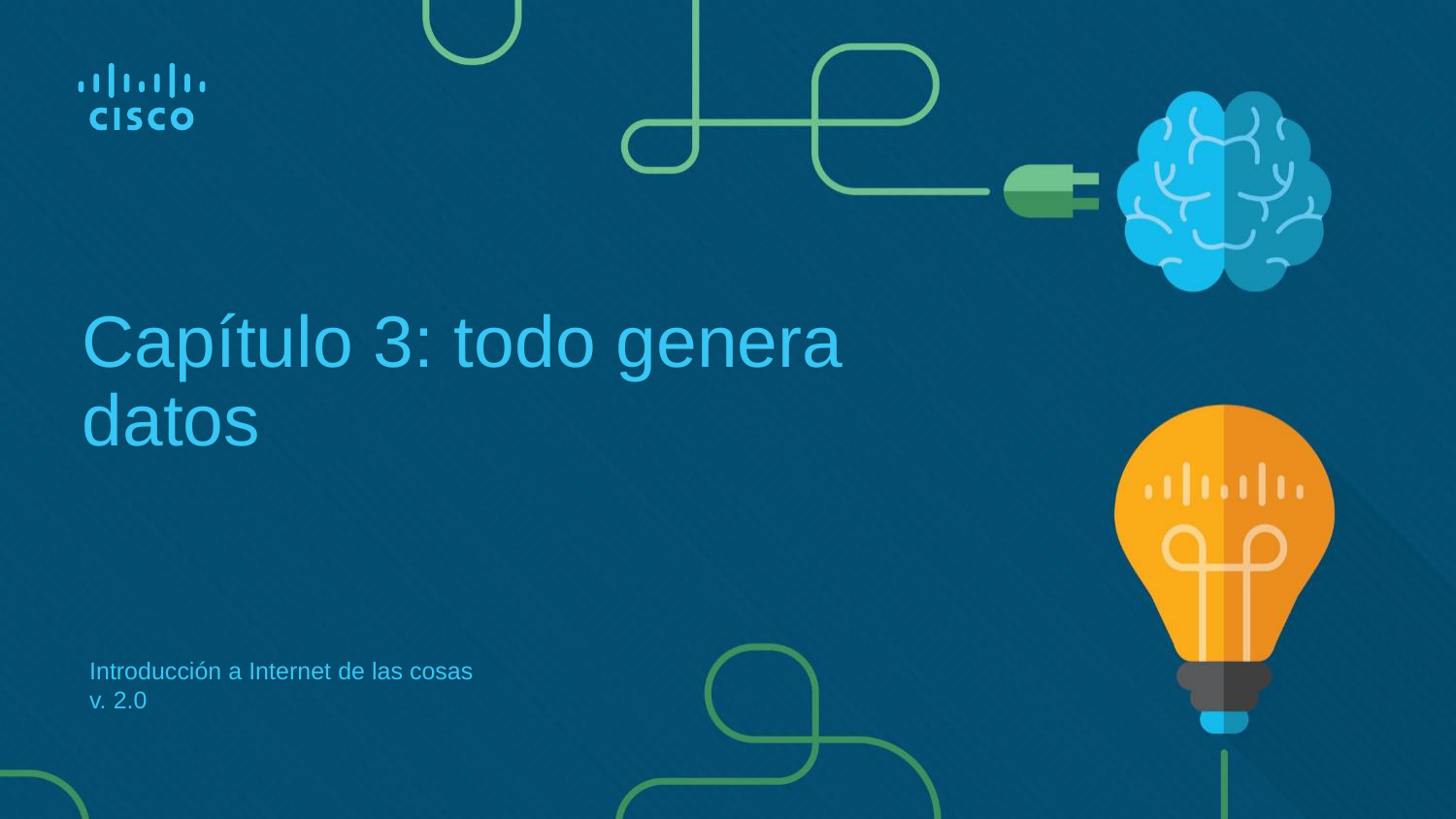

# Capítulo 3: todo genera datos

Introducción a Internet de las cosas v. 2.0